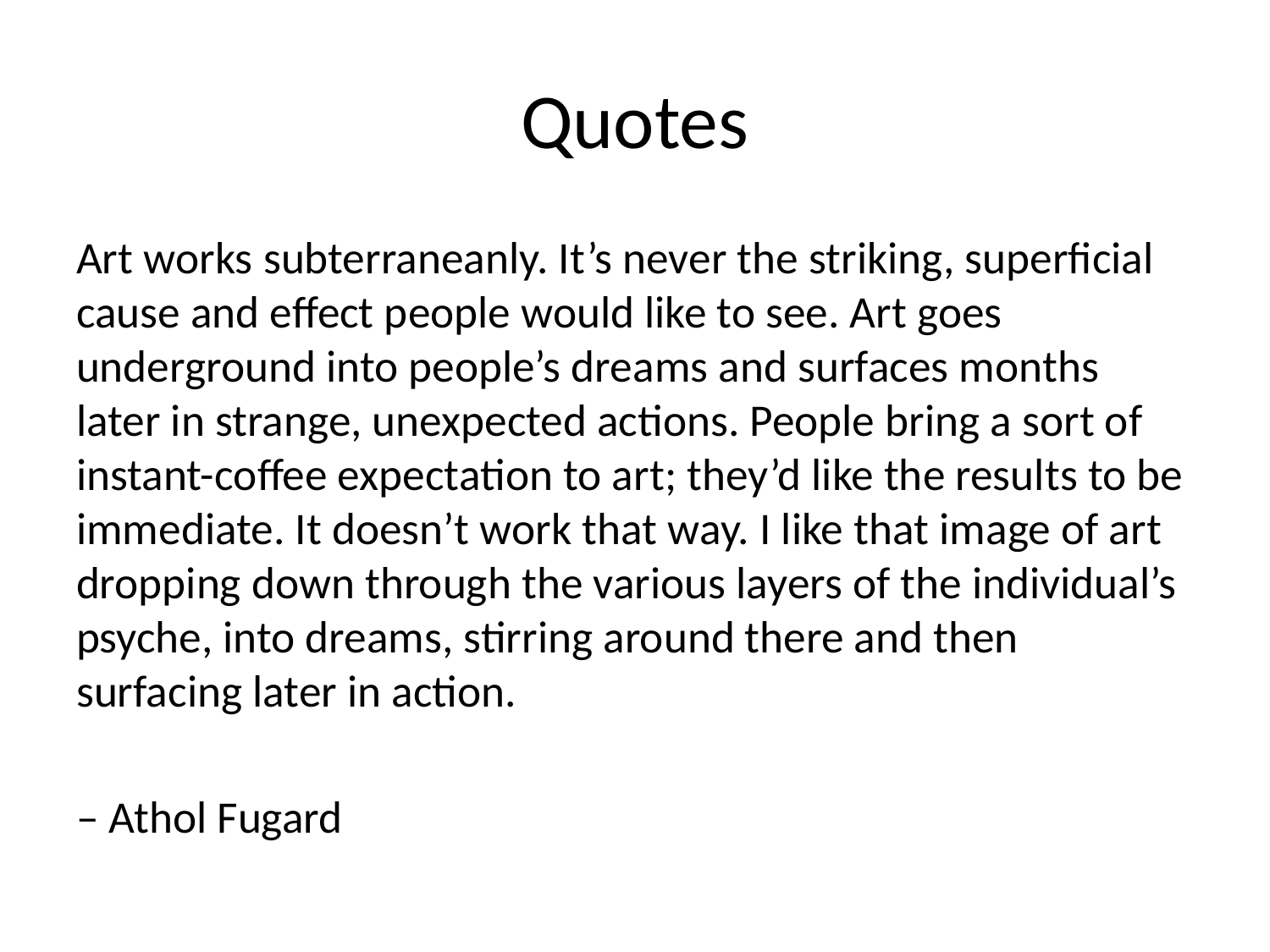

# Quotes
Art works subterraneanly. It’s never the striking, superficial cause and effect people would like to see. Art goes underground into people’s dreams and surfaces months later in strange, unexpected actions. People bring a sort of instant-coffee expectation to art; they’d like the results to be immediate. It doesn’t work that way. I like that image of art dropping down through the various layers of the individual’s psyche, into dreams, stirring around there and then surfacing later in action.

– Athol Fugard